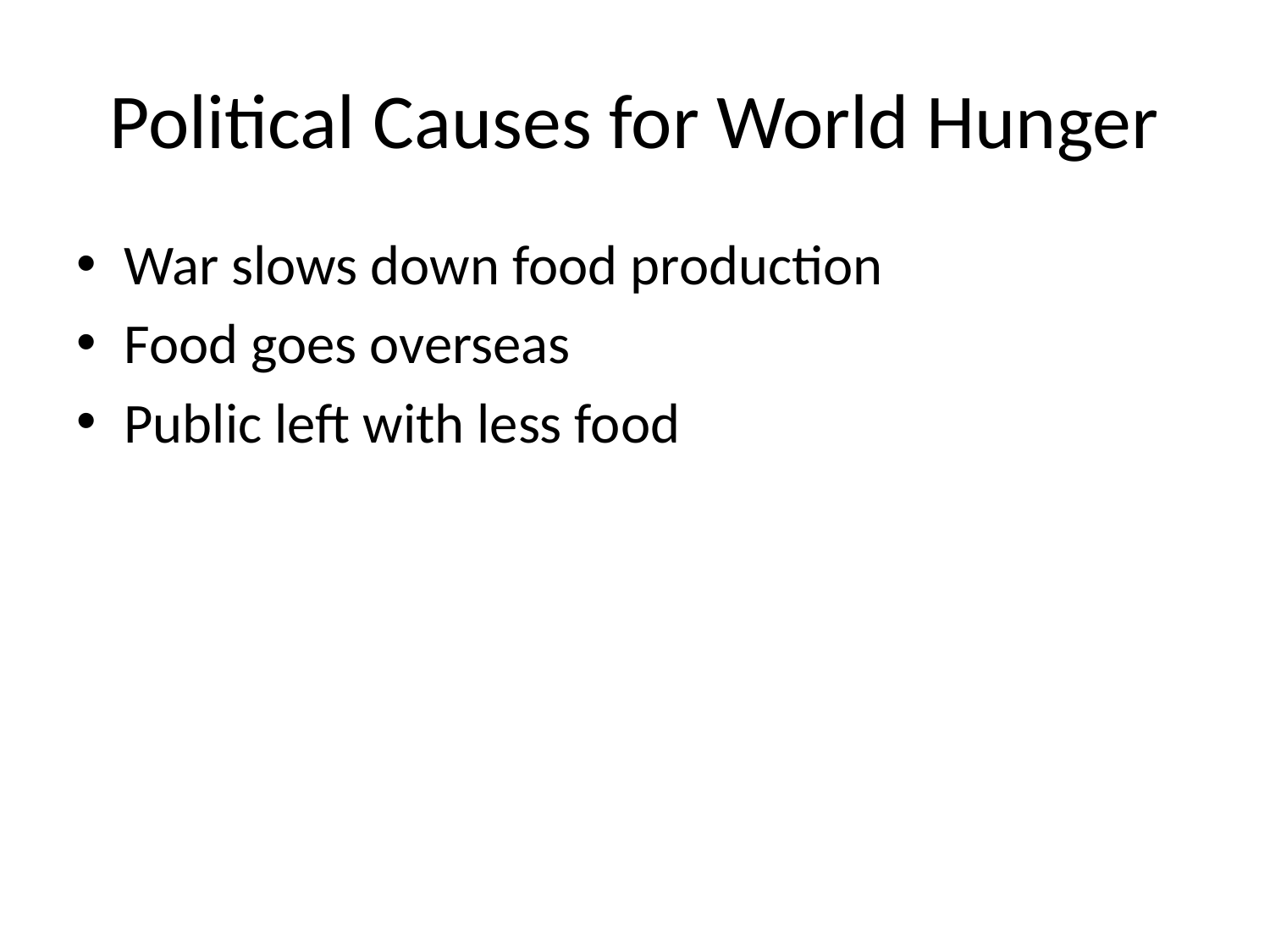

# Political Causes for World Hunger
War slows down food production
Food goes overseas
Public left with less food